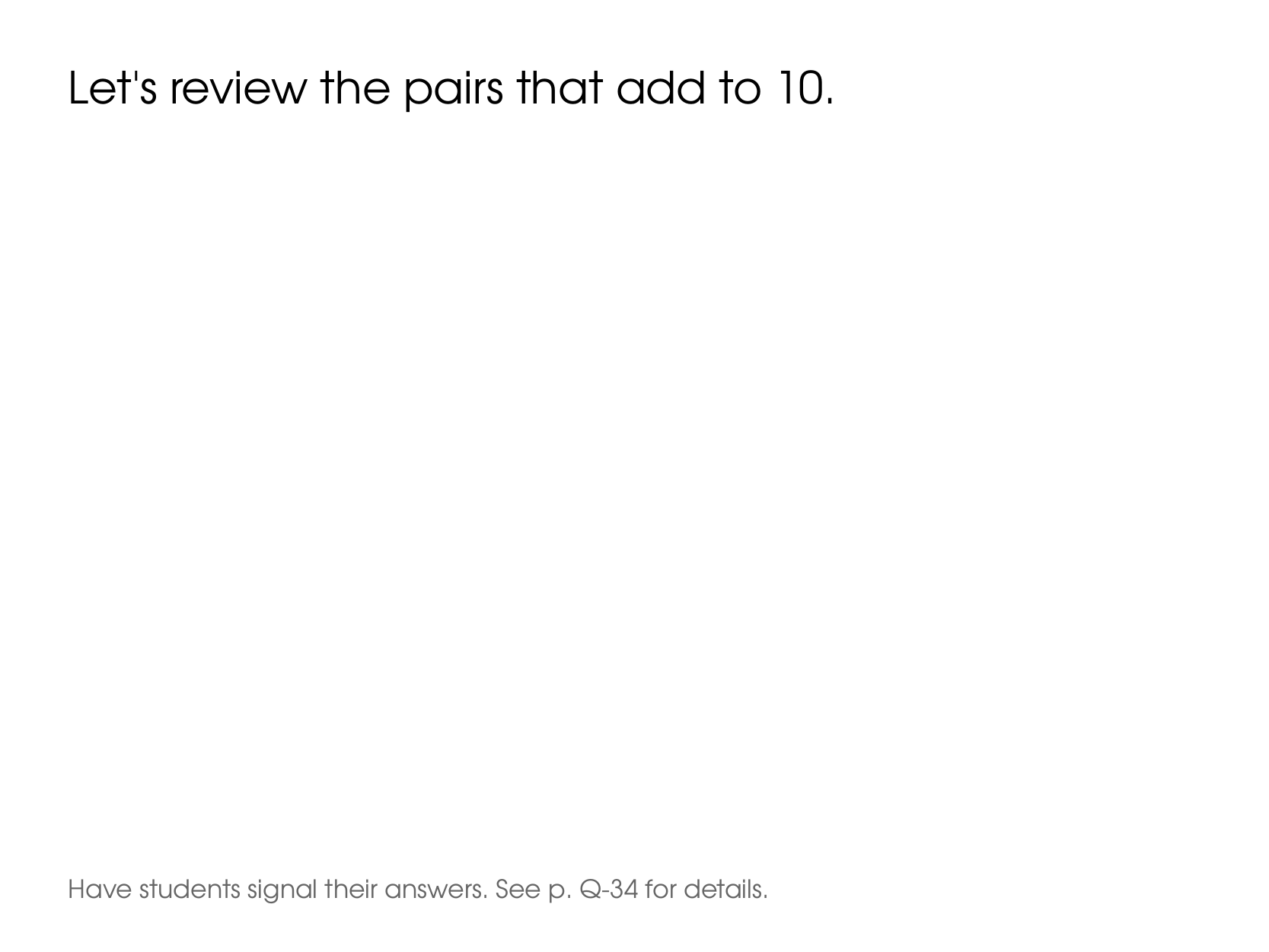

Let's review the pairs that add to 10.
Have students signal their answers. See p. Q-34 for details.